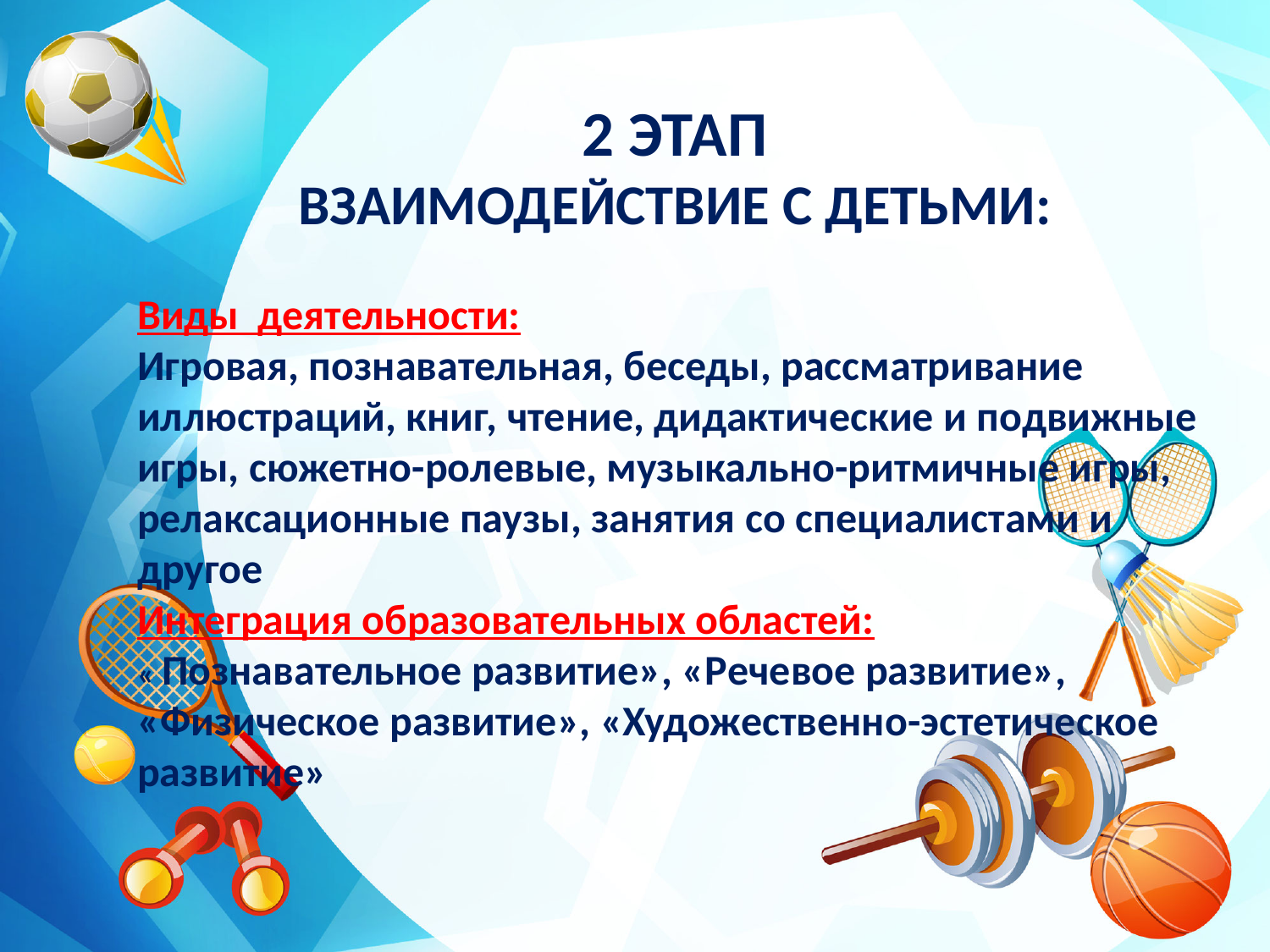

2 этап
взаимодействие С ДЕТЬМИ:

Виды  деятельности:
Игровая, познавательная, беседы, рассматривание иллюстраций, книг, чтение, дидактические и подвижные игры, сюжетно-ролевые, музыкально-ритмичные игры, релаксационные паузы, занятия со специалистами и другое
Интеграция образовательных областей:
« Познавательное развитие», «Речевое развитие», «Физическое развитие», «Художественно-эстетическое развитие»